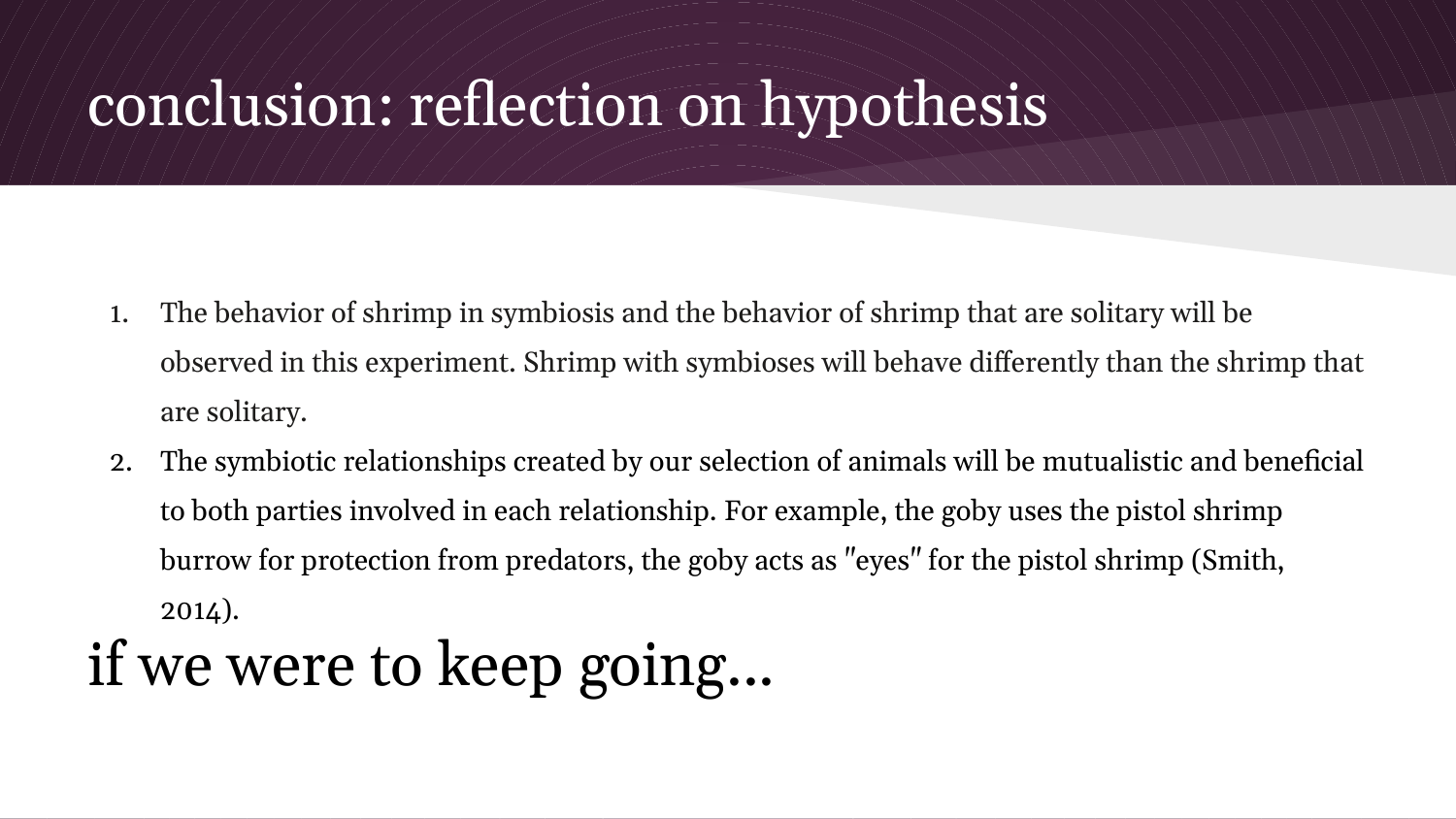

# conclusion: reflection on hypothesis

The behavior of shrimp in symbiosis and the behavior of shrimp that are solitary will be observed in this experiment. Shrimp with symbioses will behave differently than the shrimp that are solitary.
The symbiotic relationships created by our selection of animals will be mutualistic and beneficial to both parties involved in each relationship. For example, the goby uses the pistol shrimp burrow for protection from predators, the goby acts as "eyes" for the pistol shrimp (Smith, 2014).
if we were to keep going...